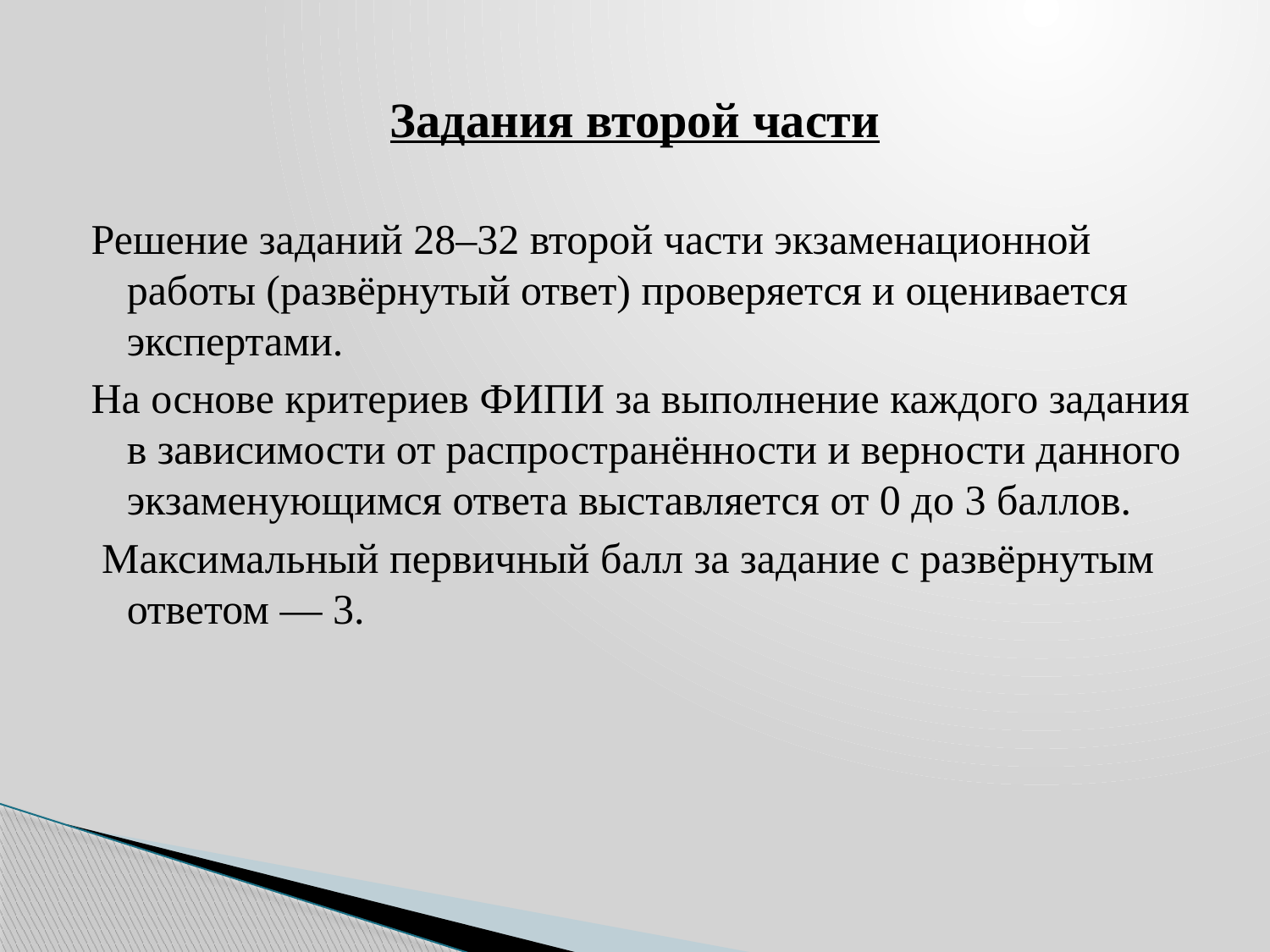

# Задания второй части
Решение заданий 28–32 второй части экзаменационной работы (развёрнутый ответ) проверяется и оценивается экспертами.
На основе критериев ФИПИ за выполнение каждого задания в зависимости от распространённости и верности данного экзаменующимся ответа выставляется от 0 до 3 баллов.
 Максимальный первичный балл за задание с развёрнутым ответом — 3.